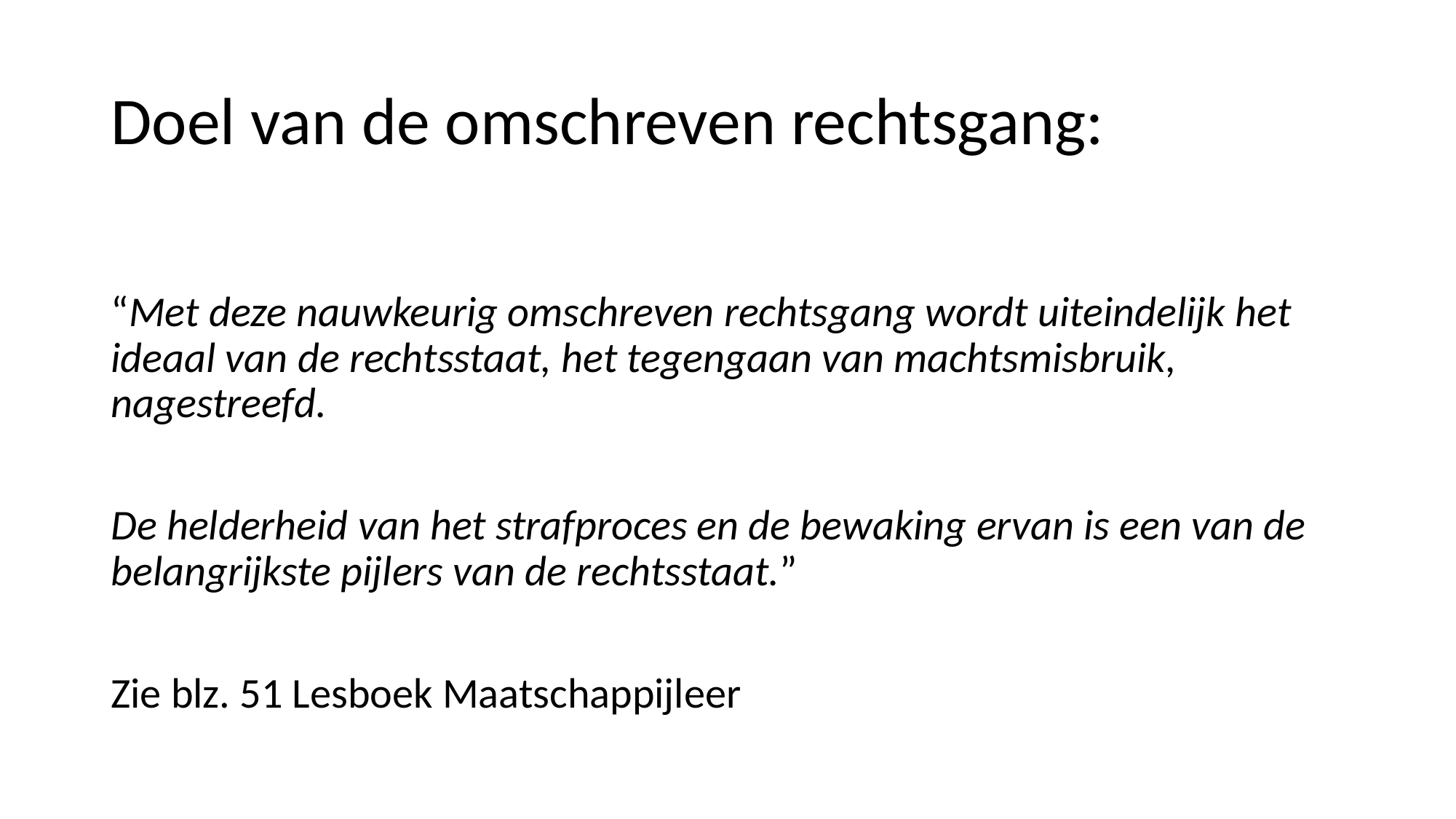

# Doel van de omschreven rechtsgang:

“Met deze nauwkeurig omschreven rechtsgang wordt uiteindelijk het ideaal van de rechtsstaat, het tegengaan van machtsmisbruik, nagestreefd.

De helderheid van het strafproces en de bewaking ervan is een van de belangrijkste pijlers van de rechtsstaat.”

Zie blz. 51 Lesboek Maatschappijleer